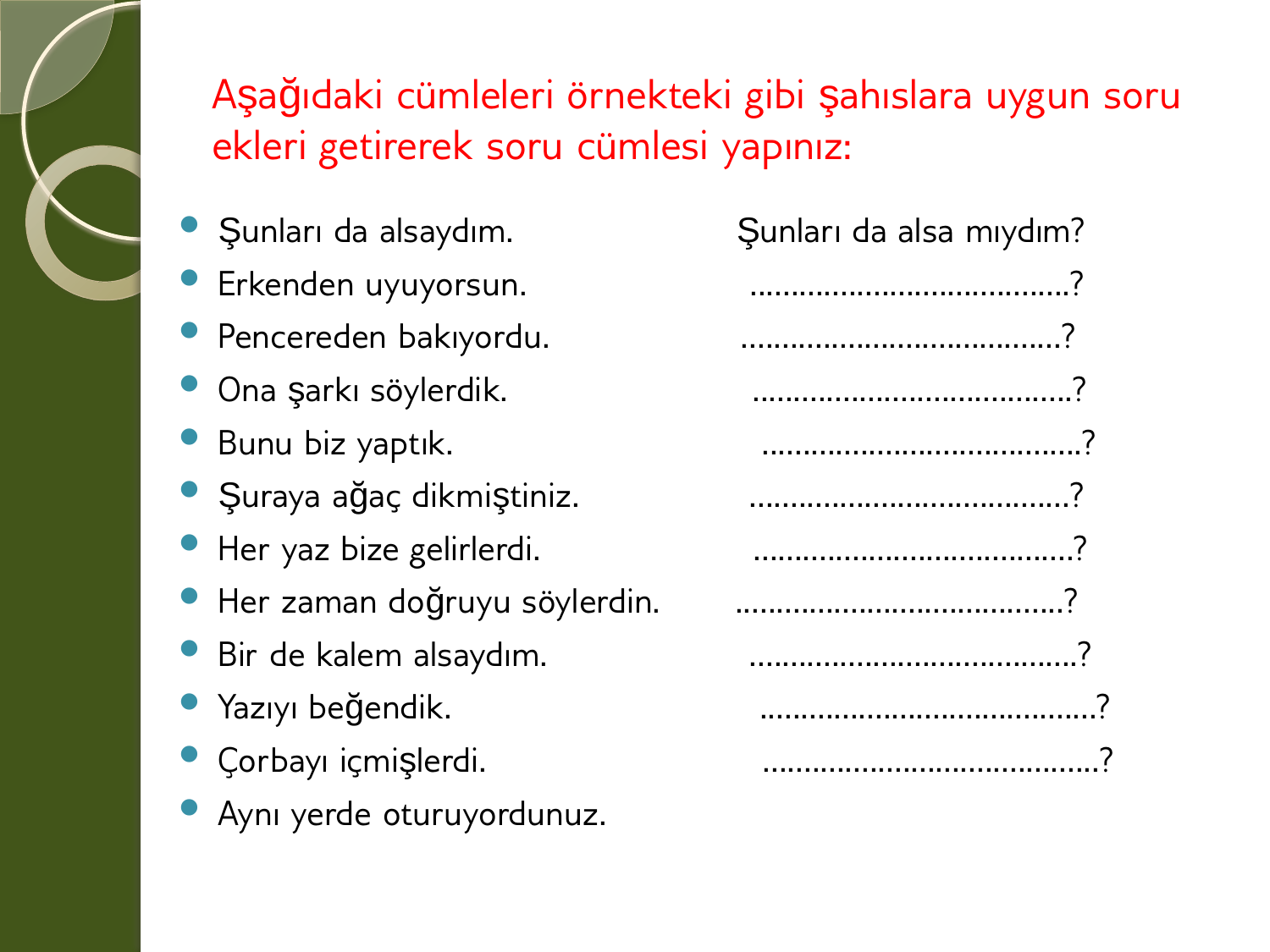

# Aşağıdaki cümleleri örnekteki gibi şahıslara uygun soru ekleri getirerek soru cümlesi yapınız:
Şunları da alsaydım.                     Şunları da alsa mıydım?
Erkenden uyuyorsun.                     .......................................?
Pencereden bakıyordu.                  .......................................?
Ona şarkı söylerdik.                       .......................................?
Bunu biz yaptık.                             .......................................?
Şuraya ağaç dikmiştiniz.                .......................................?
Her yaz bize gelirlerdi.                    .......................................?
Her zaman doğruyu söylerdin.       ........................................?
Bir de kalem alsaydım.                   ........................................?
Yazıyı beğendik.                             .........................................?
Çorbayı içmişlerdi.                          .........................................?
Aynı yerde oturuyordunuz.